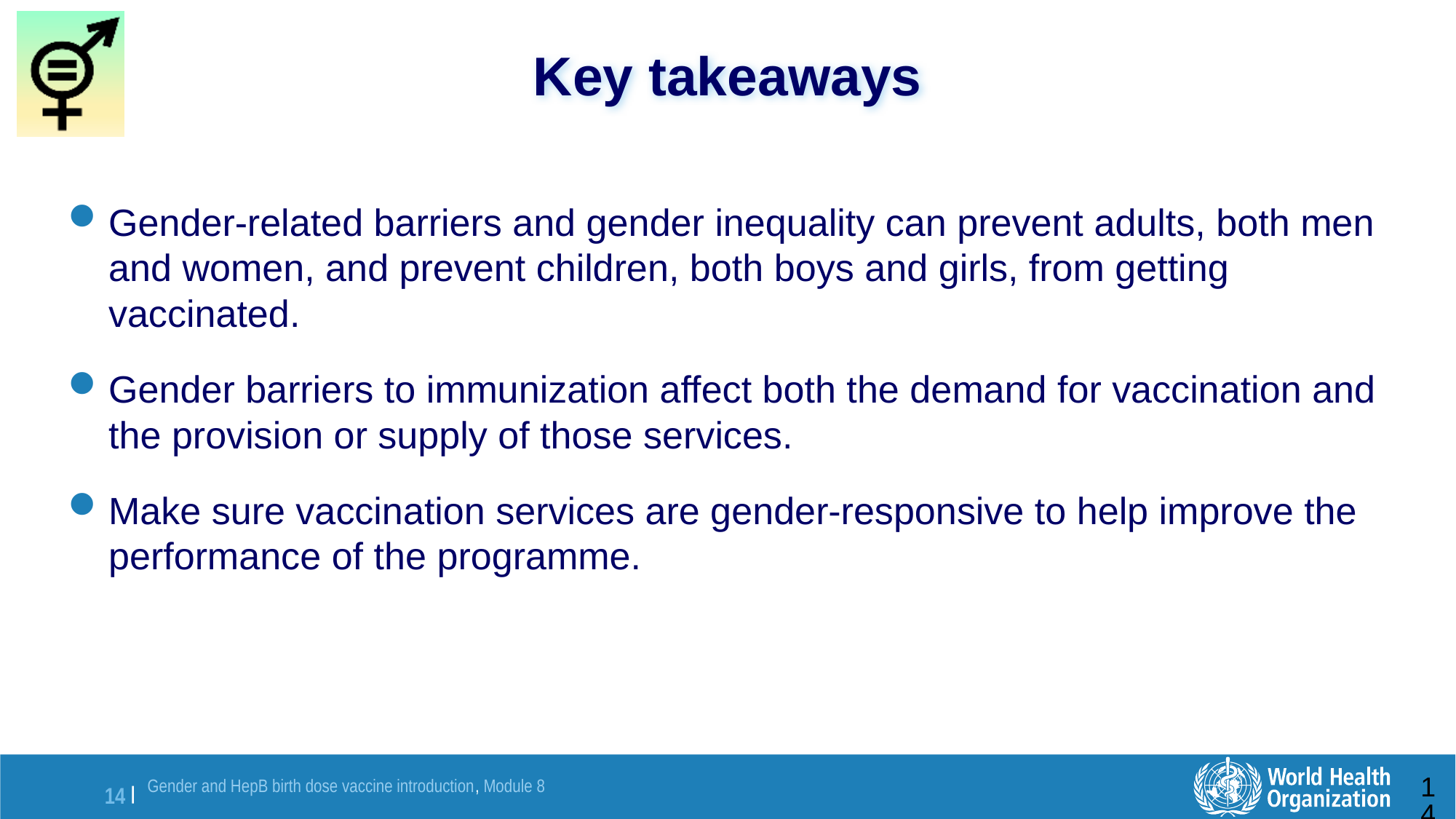

# Key takeaways
Gender-related barriers and gender inequality can prevent adults, both men and women, and prevent children, both boys and girls, from getting vaccinated.
Gender barriers to immunization affect both the demand for vaccination and the provision or supply of those services.
Make sure vaccination services are gender-responsive to help improve the performance of the programme.
14